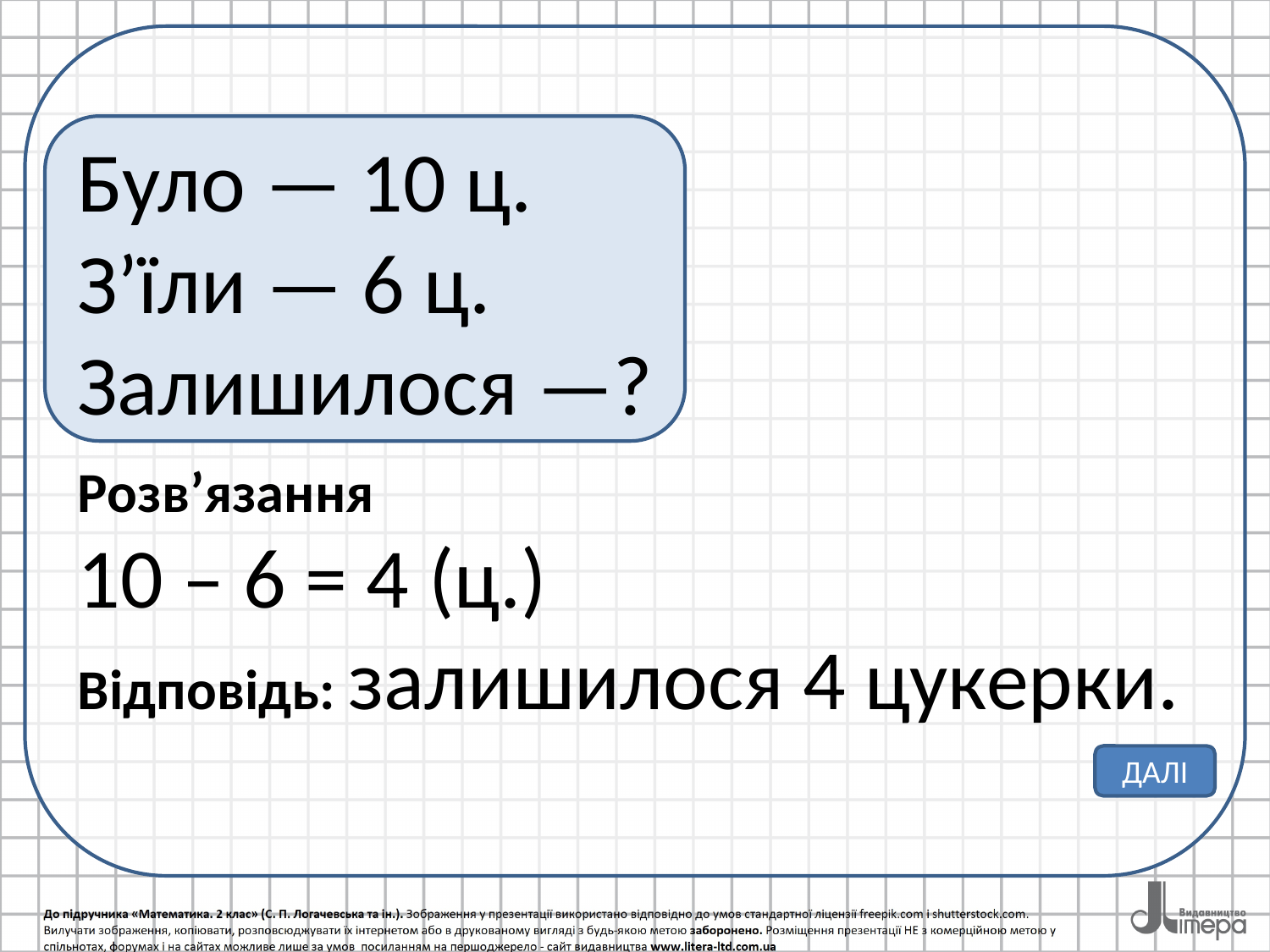

# Було — 10 ц. З’їли — 6 ц. Залишилося —?

Розв’язання
10 – 6 = 4 (ц.)
Відповідь: залишилося 4 цукерки.
ДАЛІ